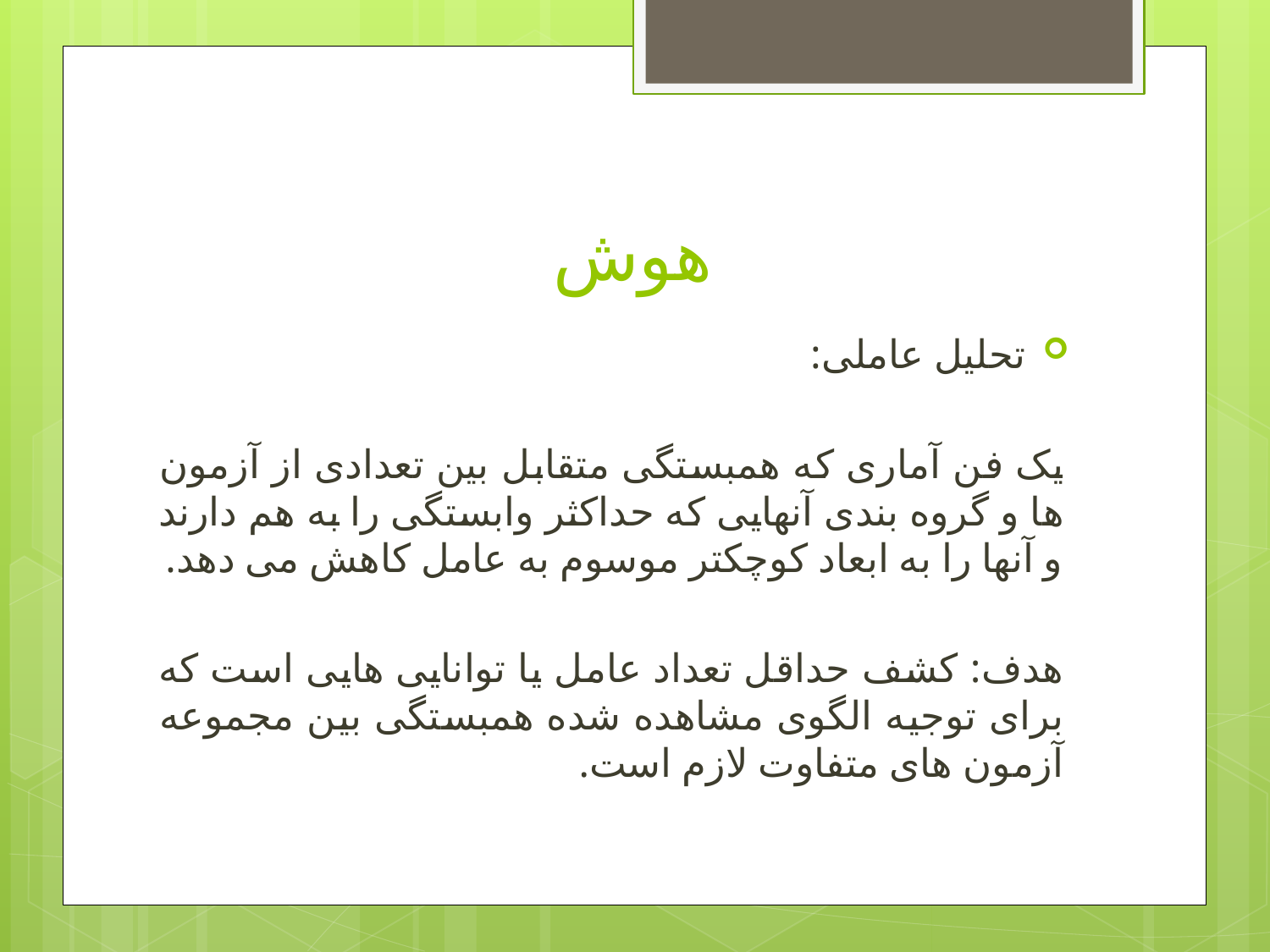

# هوش
تحلیل عاملی:

یک فن آماری که همبستگی متقابل بین تعدادی از آزمون ها و گروه بندی آنهایی که حداکثر وابستگی را به هم دارند و آنها را به ابعاد کوچکتر موسوم به عامل کاهش می دهد.

هدف: کشف حداقل تعداد عامل یا توانایی هایی است که برای توجیه الگوی مشاهده شده همبستگی بین مجموعه آزمون های متفاوت لازم است.